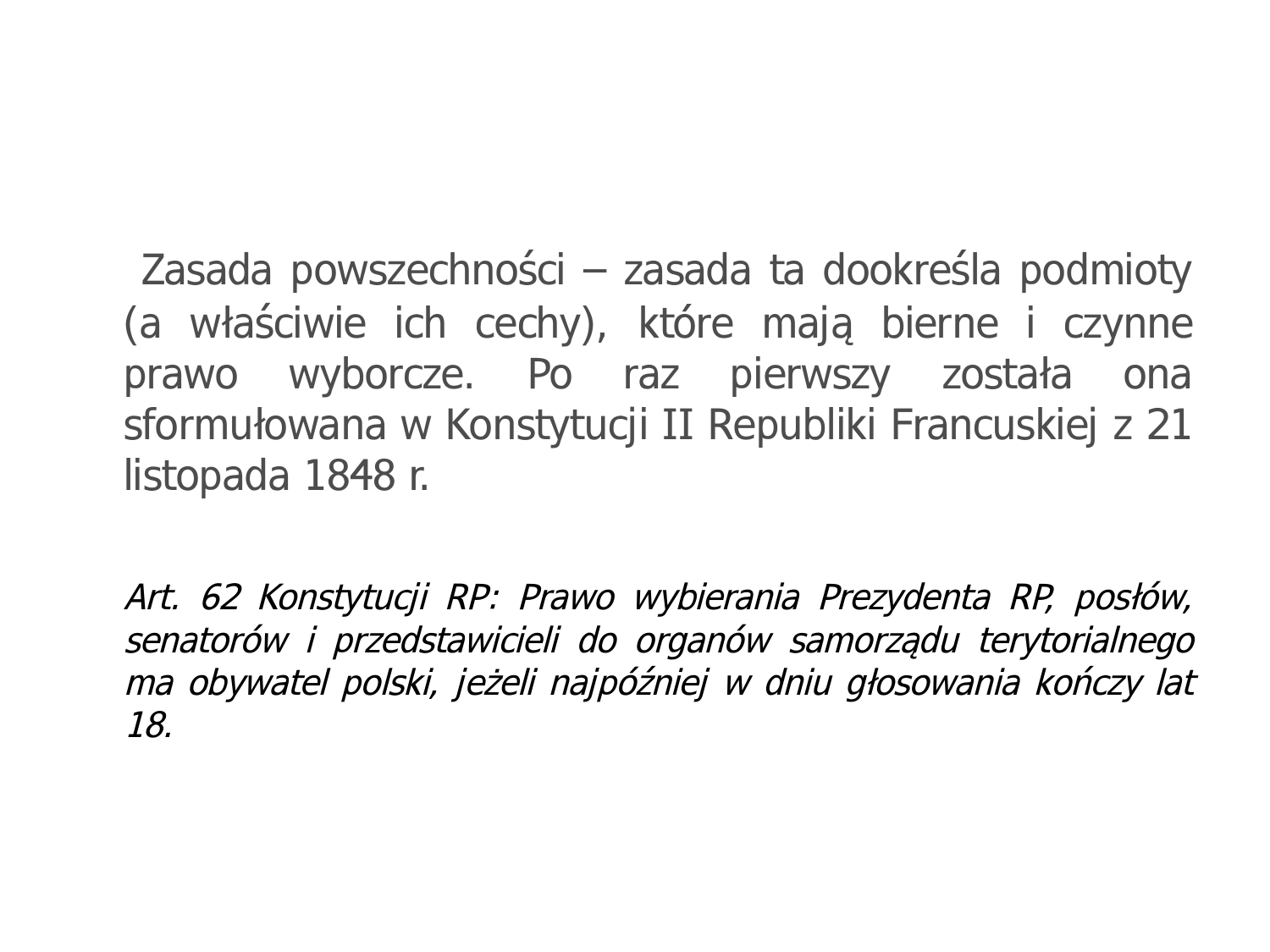

#
   Zasada powszechności – zasada ta dookreśla podmioty (a właściwie ich cechy), które mają bierne i czynne prawo wyborcze. Po raz pierwszy została ona sformułowana w Konstytucji II Republiki Francuskiej z 21 listopada 1848 r.

	Art. 62 Konstytucji RP: Prawo wybierania Prezydenta RP, posłów, senatorów i przedstawicieli do organów samorządu terytorialnego ma obywatel polski, jeżeli najpóźniej w dniu głosowania kończy lat 18.